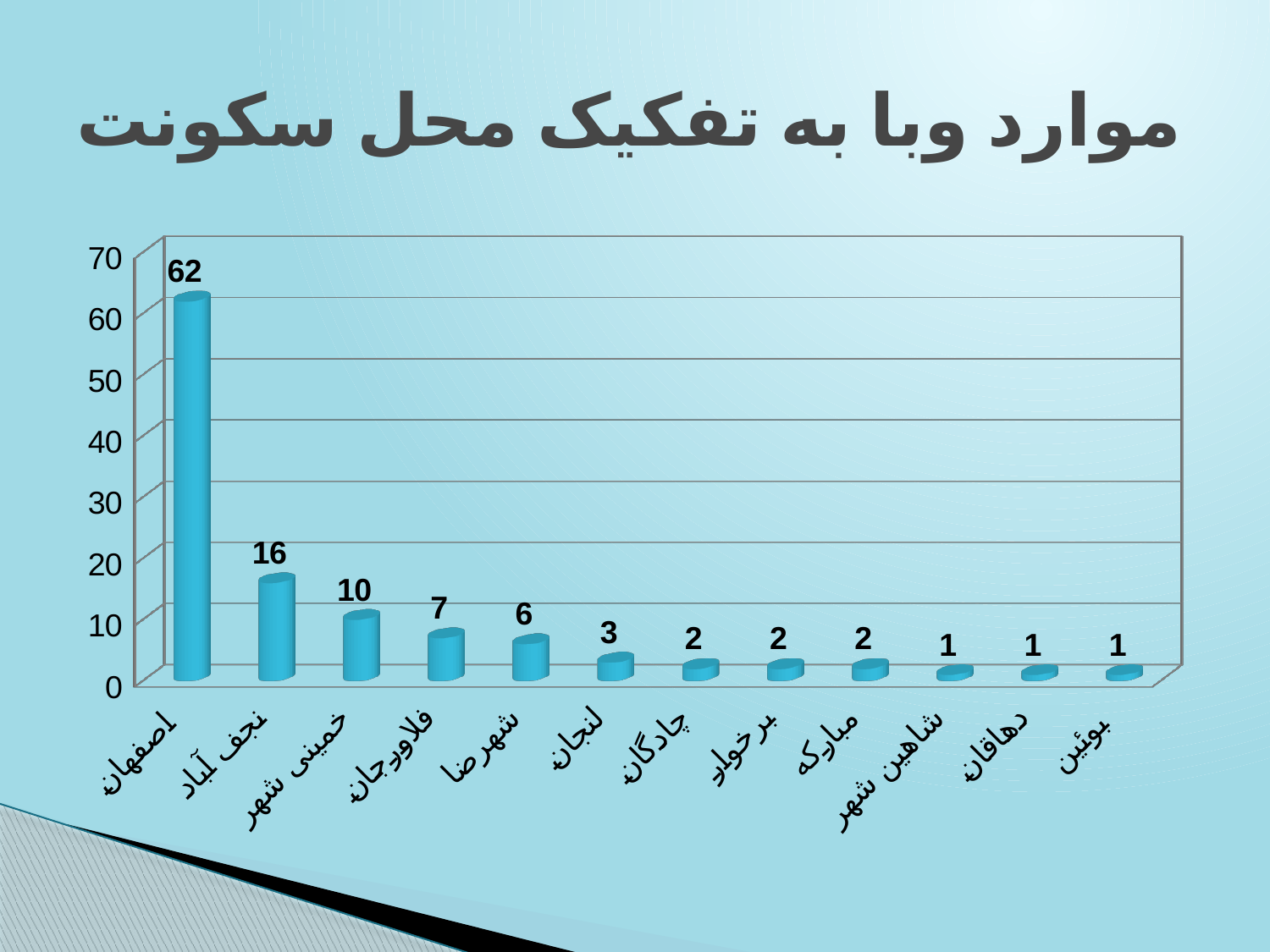

# موارد وبا به تفکیک محل سکونت

[unsupported chart]